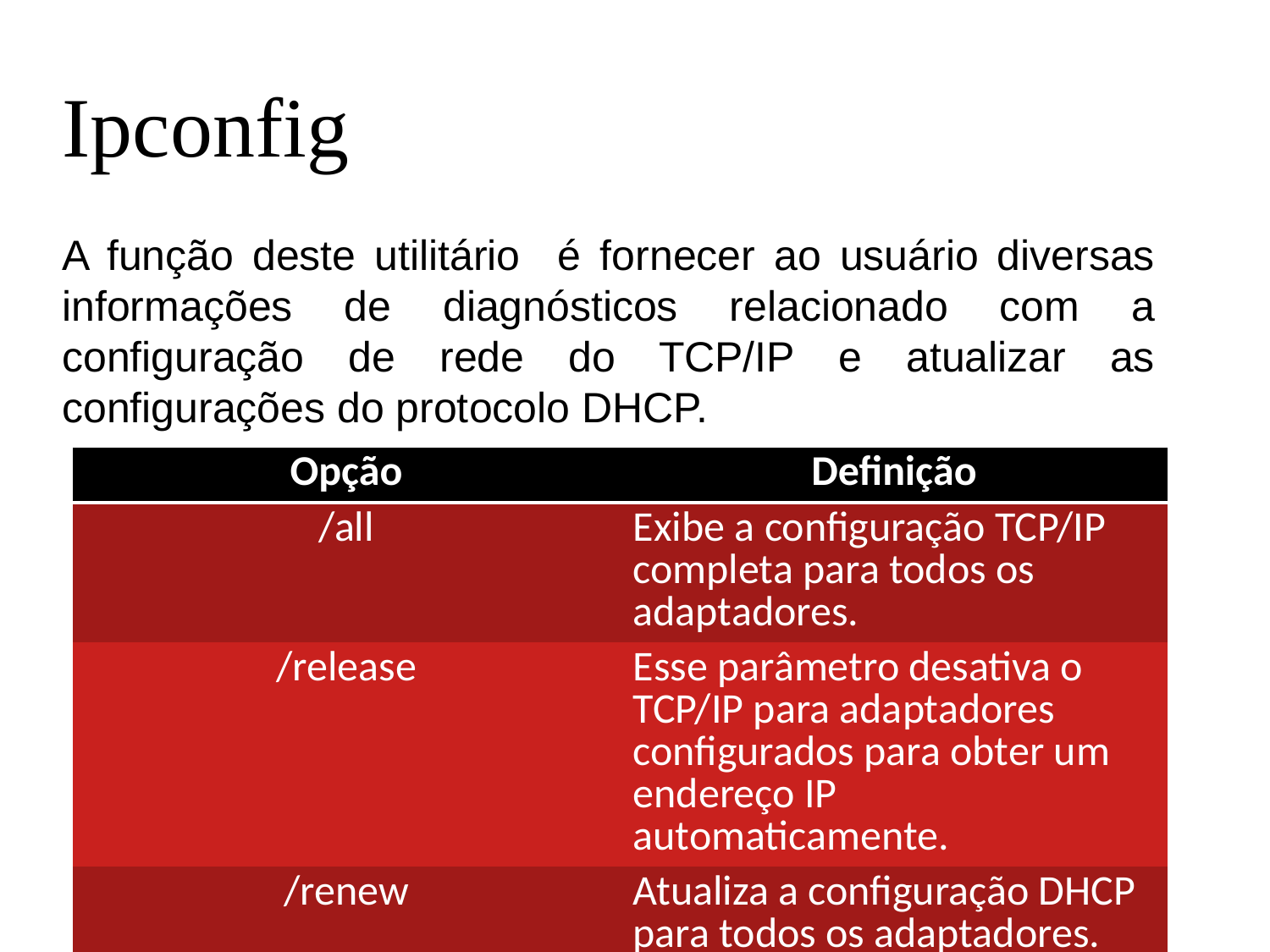

# Ipconfig
A função deste utilitário  é fornecer ao usuário diversas informações de diagnósticos relacionado com a configuração de rede do TCP/IP e atualizar as configurações do protocolo DHCP.
| Opção | Definição |
| --- | --- |
| /all | Exibe a configuração TCP/IP completa para todos os adaptadores. |
| /release | Esse parâmetro desativa o TCP/IP para adaptadores configurados para obter um endereço IP automaticamente. |
| /renew | Atualiza a configuração DHCP para todos os adaptadores. |